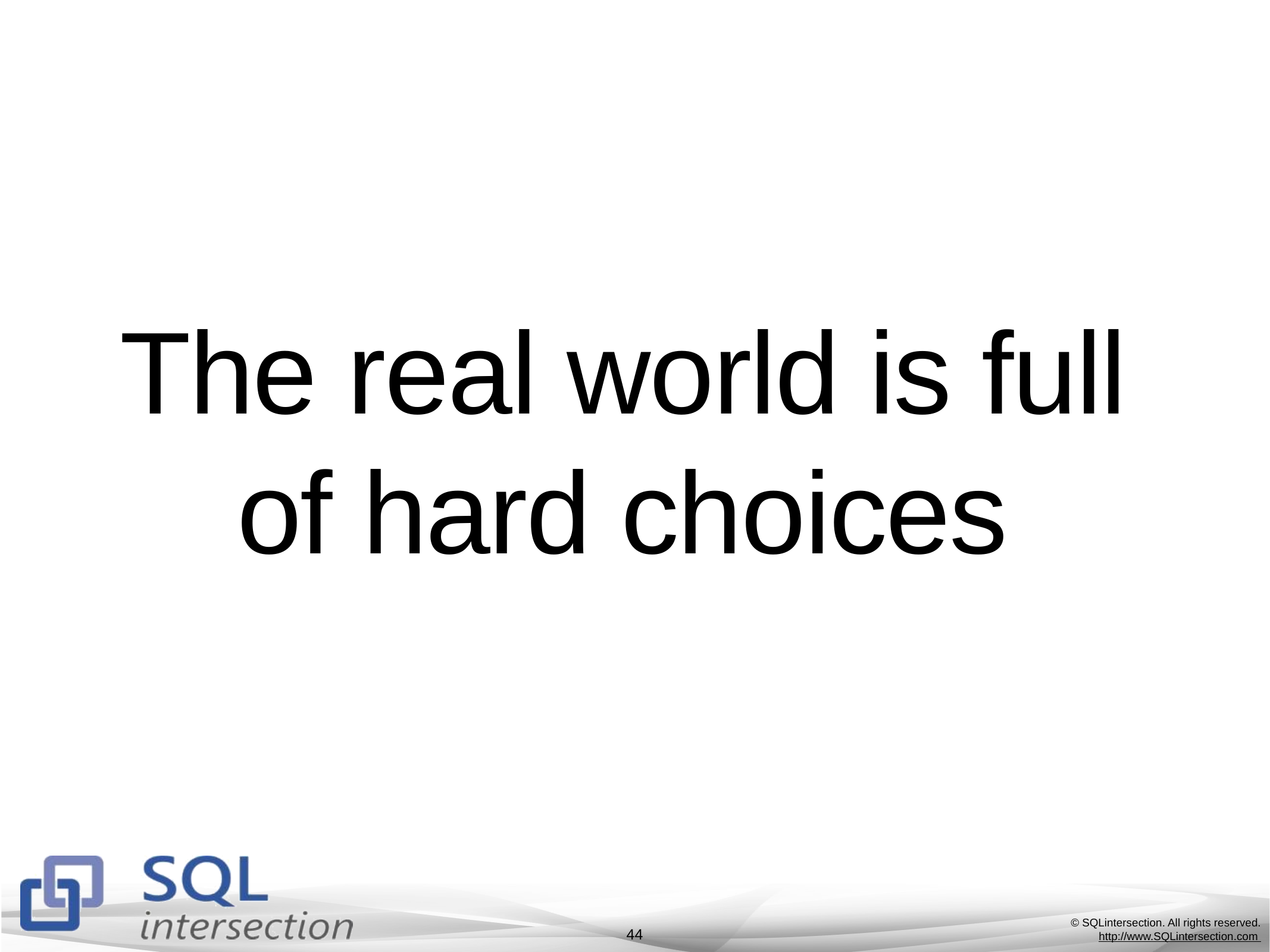

# The real world is full of hard choices